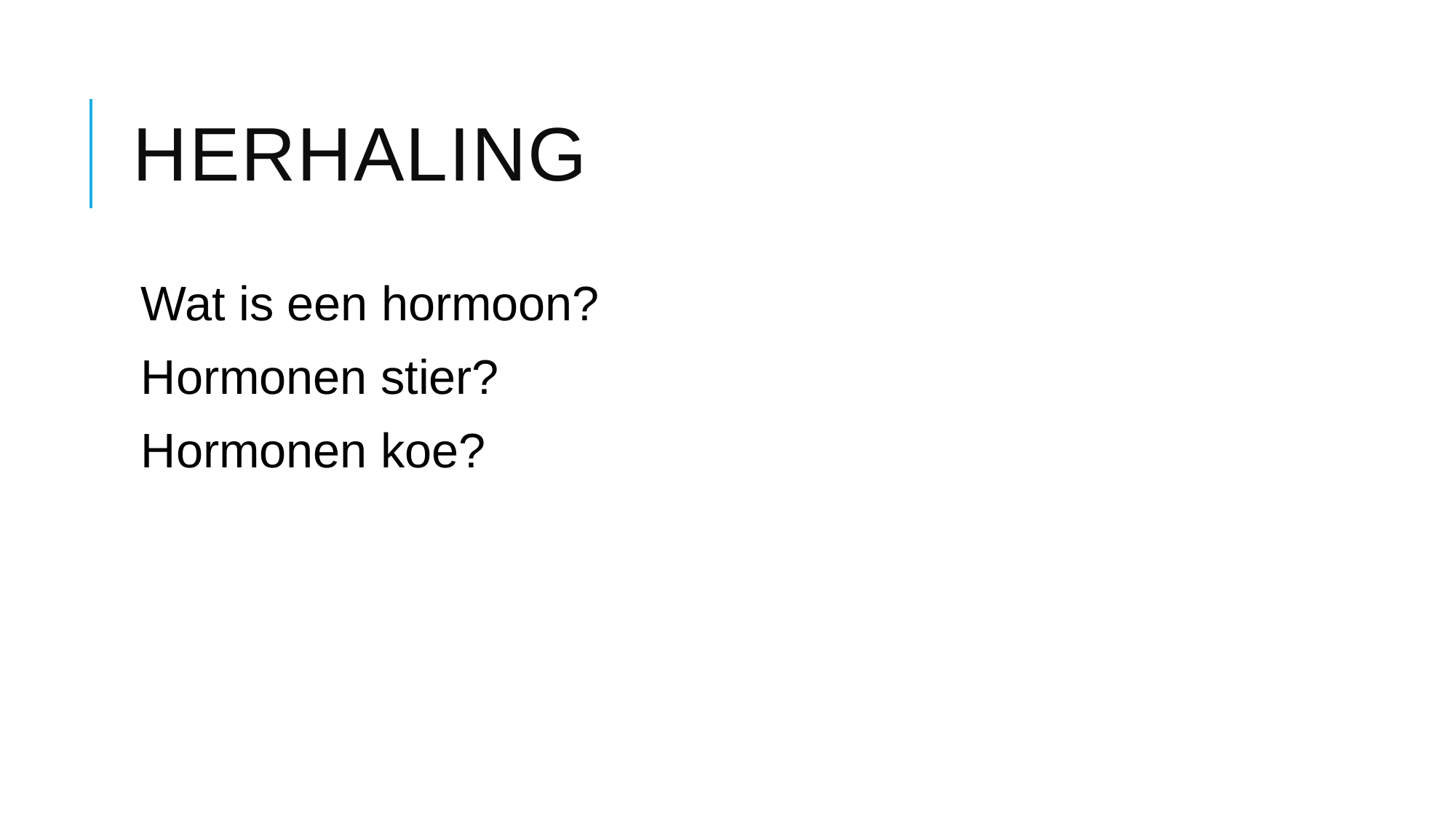

# Herhaling
Wat is een hormoon?
Hormonen stier?
Hormonen koe?